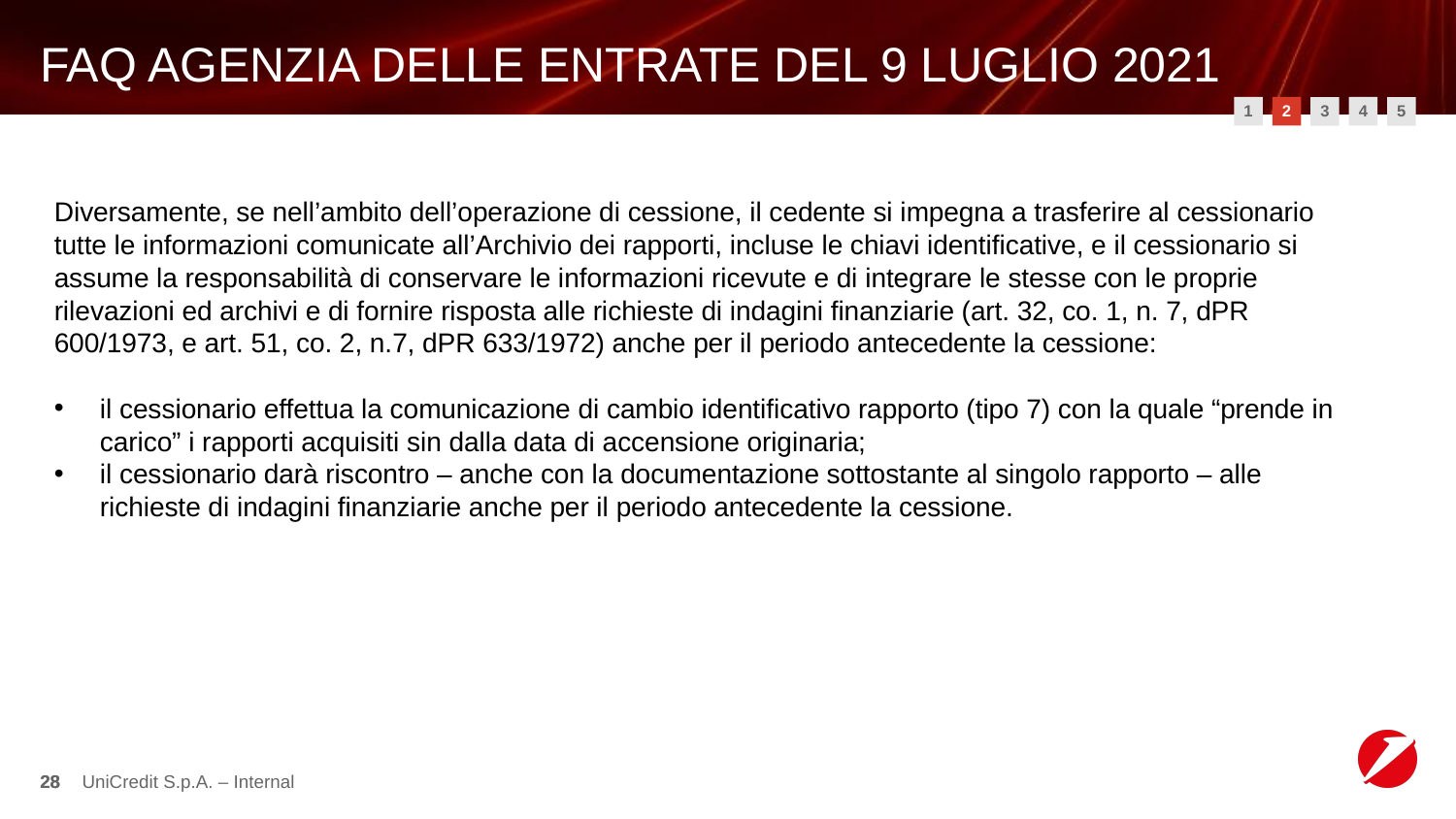

# FAQ AGENZIA DELLE ENTRATE DEL 9 LUGLIO 2021
1
2
4
3
5

Diversamente, se nell’ambito dell’operazione di cessione, il cedente si impegna a trasferire al cessionario tutte le informazioni comunicate all’Archivio dei rapporti, incluse le chiavi identificative, e il cessionario si assume la responsabilità di conservare le informazioni ricevute e di integrare le stesse con le proprie rilevazioni ed archivi e di fornire risposta alle richieste di indagini finanziarie (art. 32, co. 1, n. 7, dPR 600/1973, e art. 51, co. 2, n.7, dPR 633/1972) anche per il periodo antecedente la cessione:

il cessionario effettua la comunicazione di cambio identificativo rapporto (tipo 7) con la quale “prende in carico” i rapporti acquisiti sin dalla data di accensione originaria;
il cessionario darà riscontro – anche con la documentazione sottostante al singolo rapporto – alle richieste di indagini finanziarie anche per il periodo antecedente la cessione.

UniCredit S.p.A. – Internal